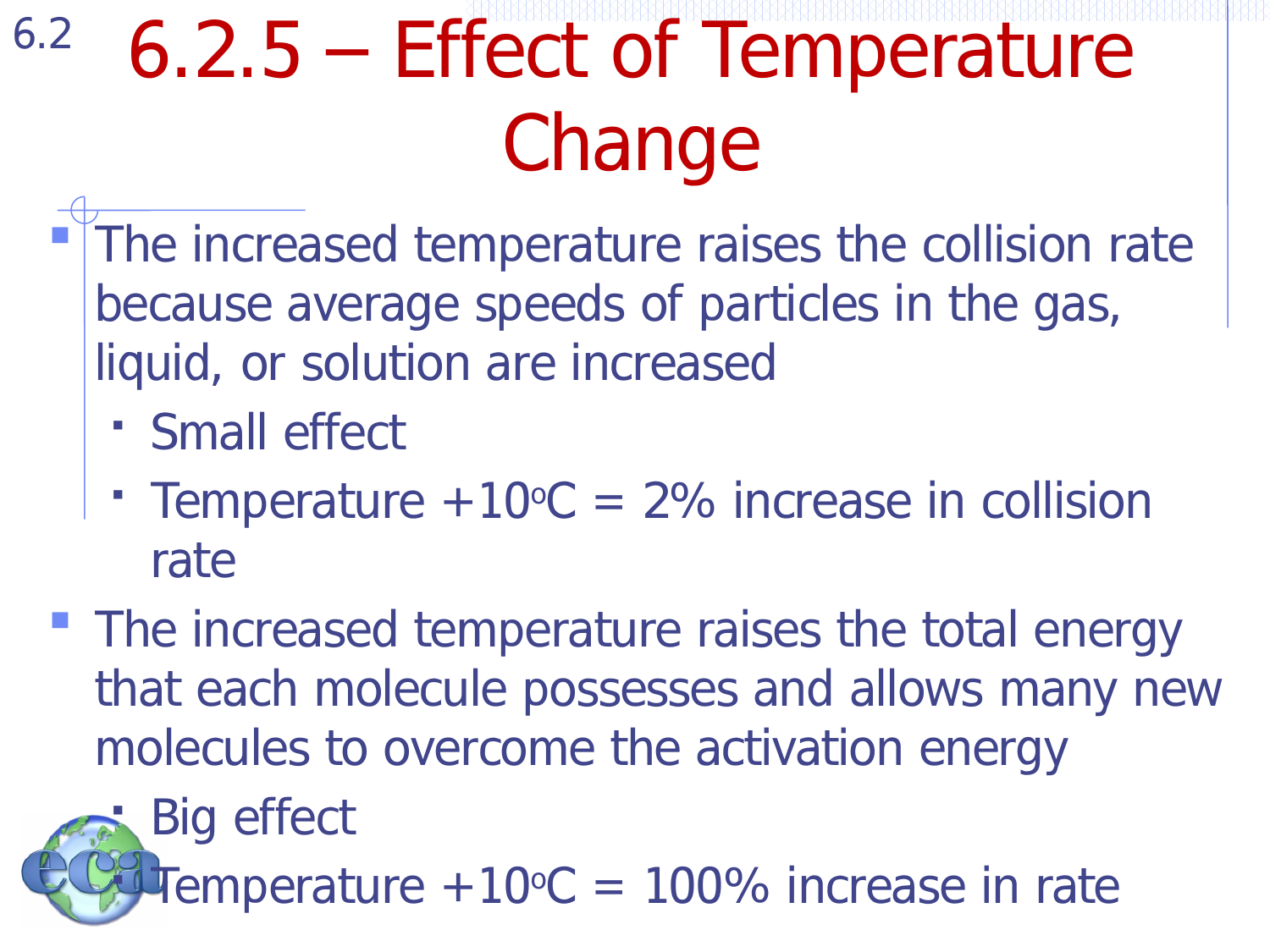

# 6.2.5 – Effect of Temperature Change
The increased temperature raises the collision rate because average speeds of particles in the gas, liquid, or solution are increased
Small effect
Temperature +10oC = 2% increase in collision rate
The increased temperature raises the total energy that each molecule possesses and allows many new molecules to overcome the activation energy
Big effect
Temperature +10oC = 100% increase in rate